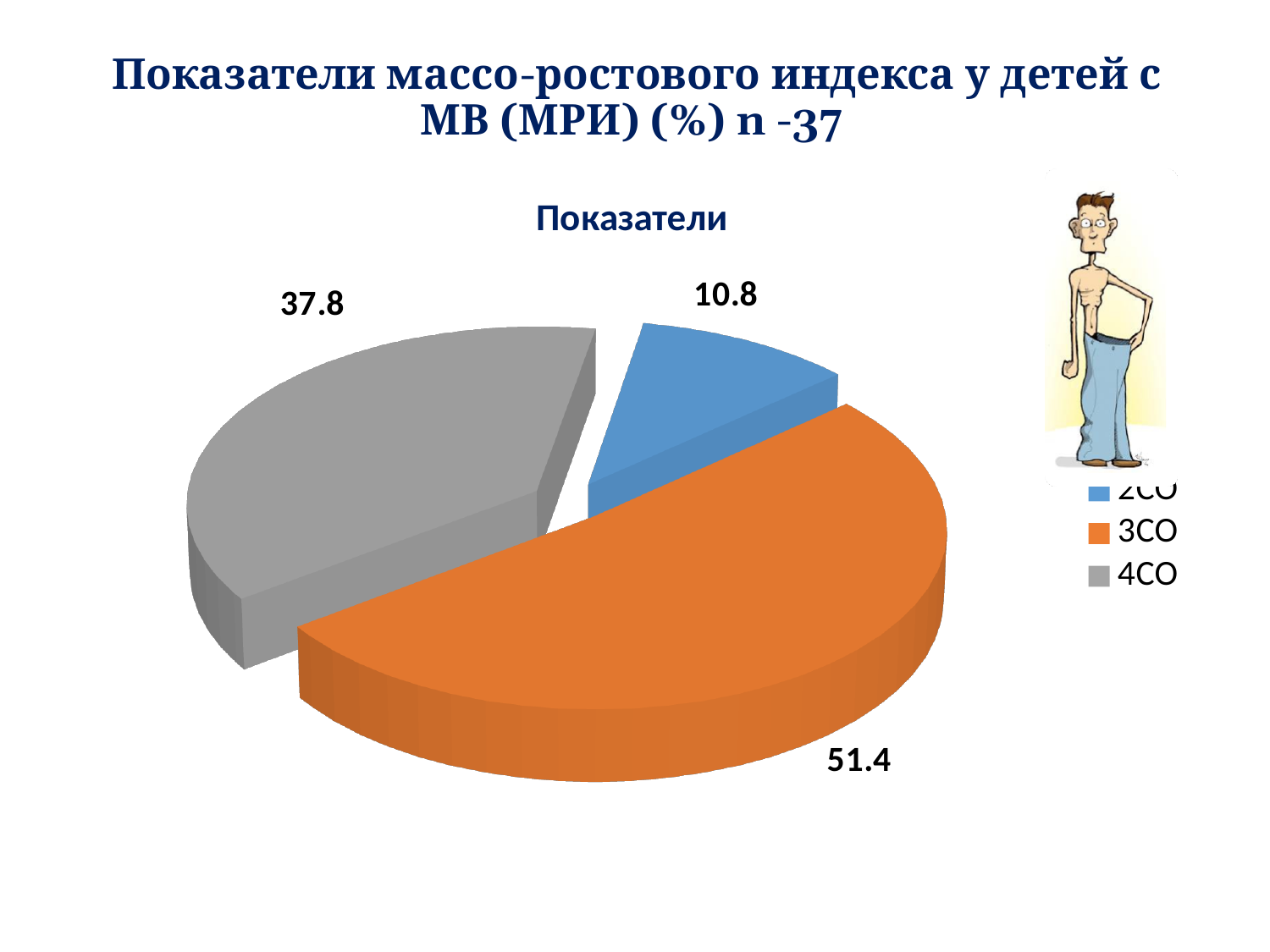

# Показатели массо-ростового индекса у детей с МВ (МРИ) (%) n -37

[unsupported chart]